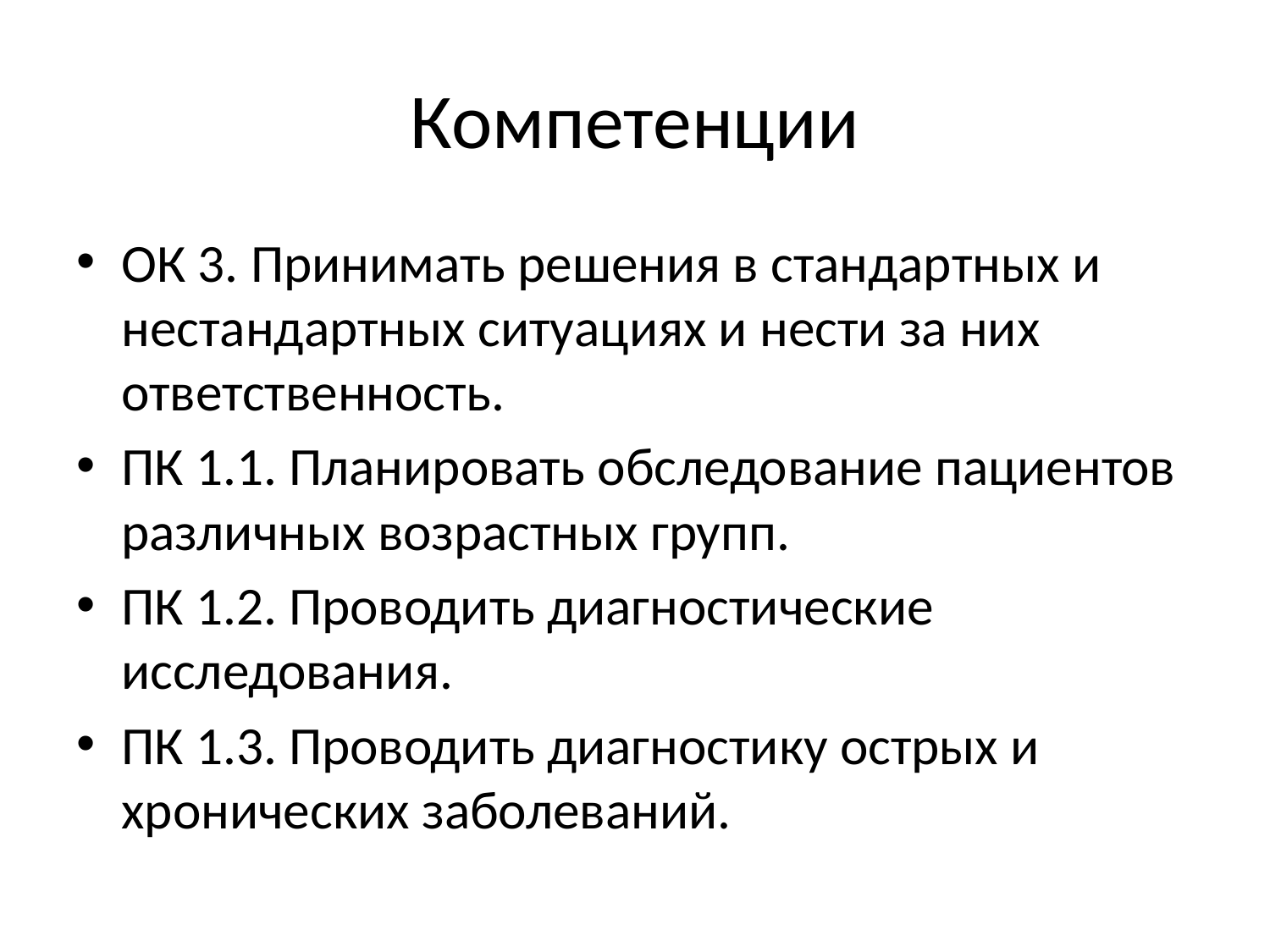

# Компетенции
ОК 3. Принимать решения в стандартных и нестандартных ситуациях и нести за них ответственность.
ПК 1.1. Планировать обследование пациентов различных возрастных групп.
ПК 1.2. Проводить диагностические исследования.
ПК 1.3. Проводить диагностику острых и хронических заболеваний.